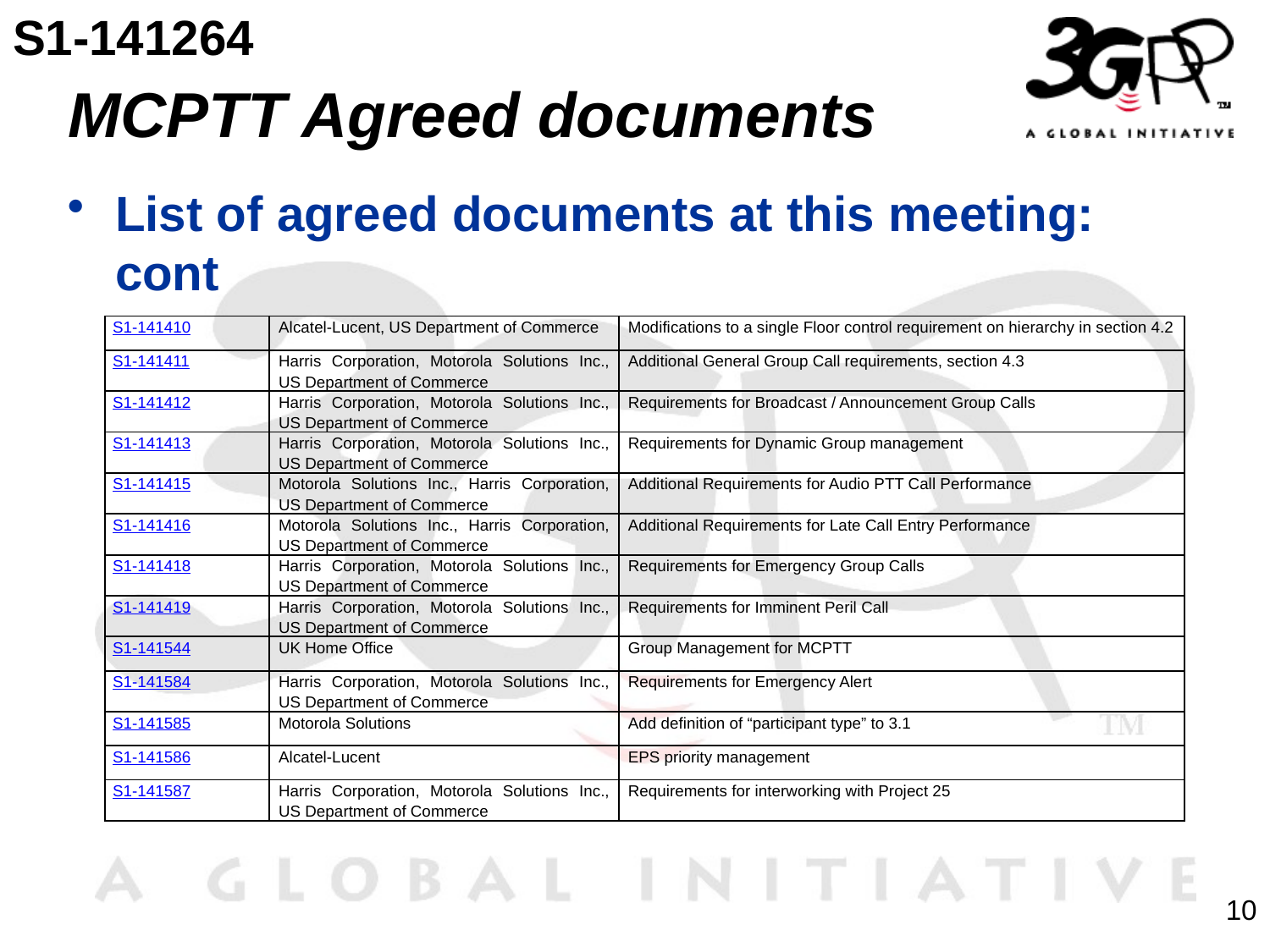

S1-141264
# MCPTT Agreed documents
List of agreed documents at this meeting: cont
| S1-141410 | Alcatel-Lucent, US Department of Commerce | Modifications to a single Floor control requirement on hierarchy in section 4.2 |
| --- | --- | --- |
| S1-141411 | Harris Corporation, Motorola Solutions Inc., US Department of Commerce | Additional General Group Call requirements, section 4.3 |
| S1-141412 | Harris Corporation, Motorola Solutions Inc., US Department of Commerce | Requirements for Broadcast / Announcement Group Calls |
| S1-141413 | Harris Corporation, Motorola Solutions Inc., US Department of Commerce | Requirements for Dynamic Group management |
| S1-141415 | Motorola Solutions Inc., Harris Corporation, US Department of Commerce | Additional Requirements for Audio PTT Call Performance |
| S1-141416 | Motorola Solutions Inc., Harris Corporation, US Department of Commerce | Additional Requirements for Late Call Entry Performance |
| S1-141418 | Harris Corporation, Motorola Solutions Inc., US Department of Commerce | Requirements for Emergency Group Calls |
| S1-141419 | Harris Corporation, Motorola Solutions Inc., US Department of Commerce | Requirements for Imminent Peril Call |
| S1-141544 | UK Home Office | Group Management for MCPTT |
| S1-141584 | Harris Corporation, Motorola Solutions Inc., US Department of Commerce | Requirements for Emergency Alert |
| S1-141585 | Motorola Solutions | Add definition of “participant type” to 3.1 |
| S1-141586 | Alcatel-Lucent | EPS priority management |
| S1-141587 | Harris Corporation, Motorola Solutions Inc., US Department of Commerce | Requirements for interworking with Project 25 |
10